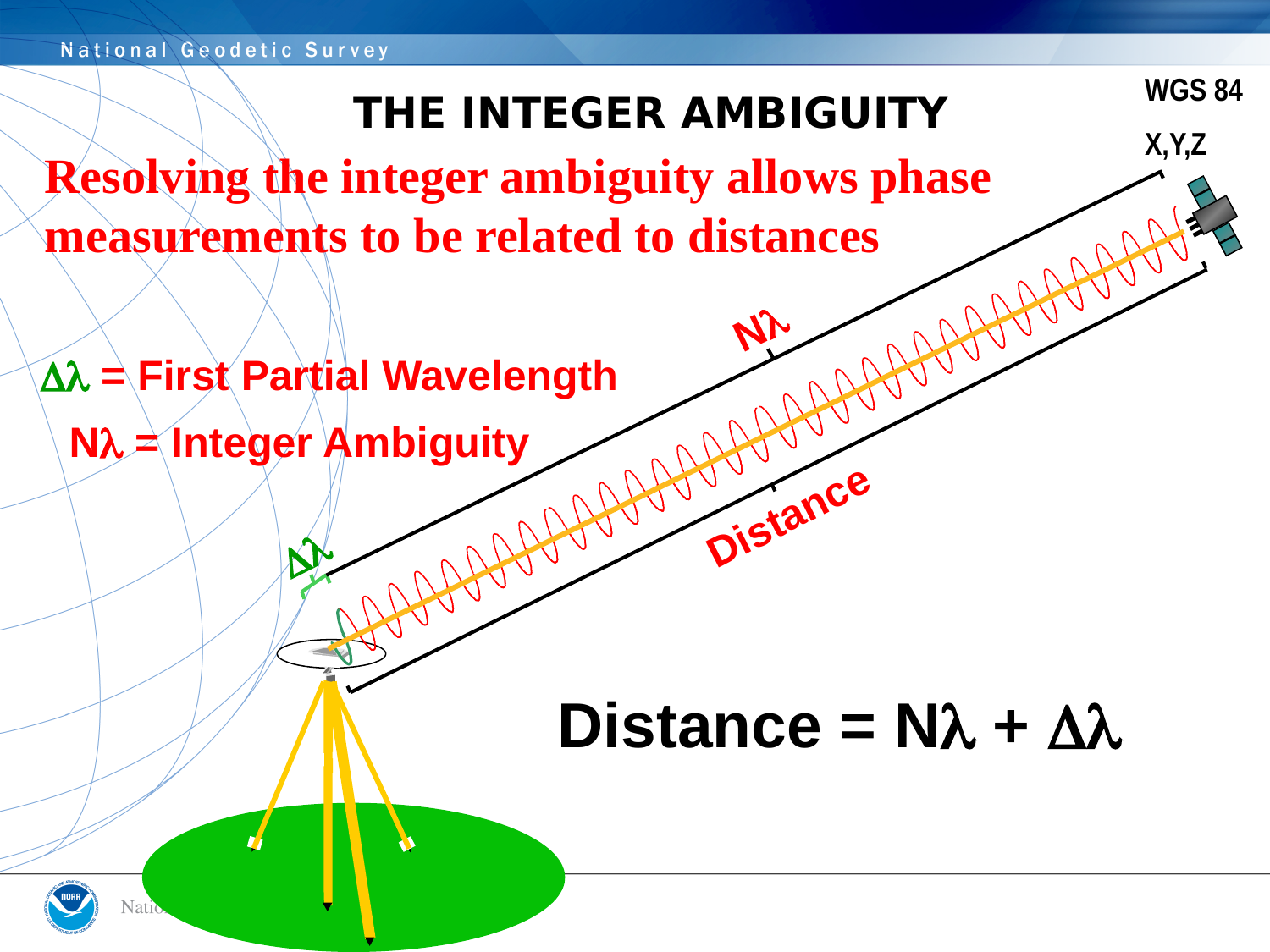

# THE INTEGER AMBIGUITY
WGS 84
X,Y,Z
Resolving the integer ambiguity allows phase
measurements to be related to distances

Nλ

Distance

Δλ = First Partial Wavelength

Nλ = Integer Ambiguity
Δλ

Distance = Nλ + Δλ